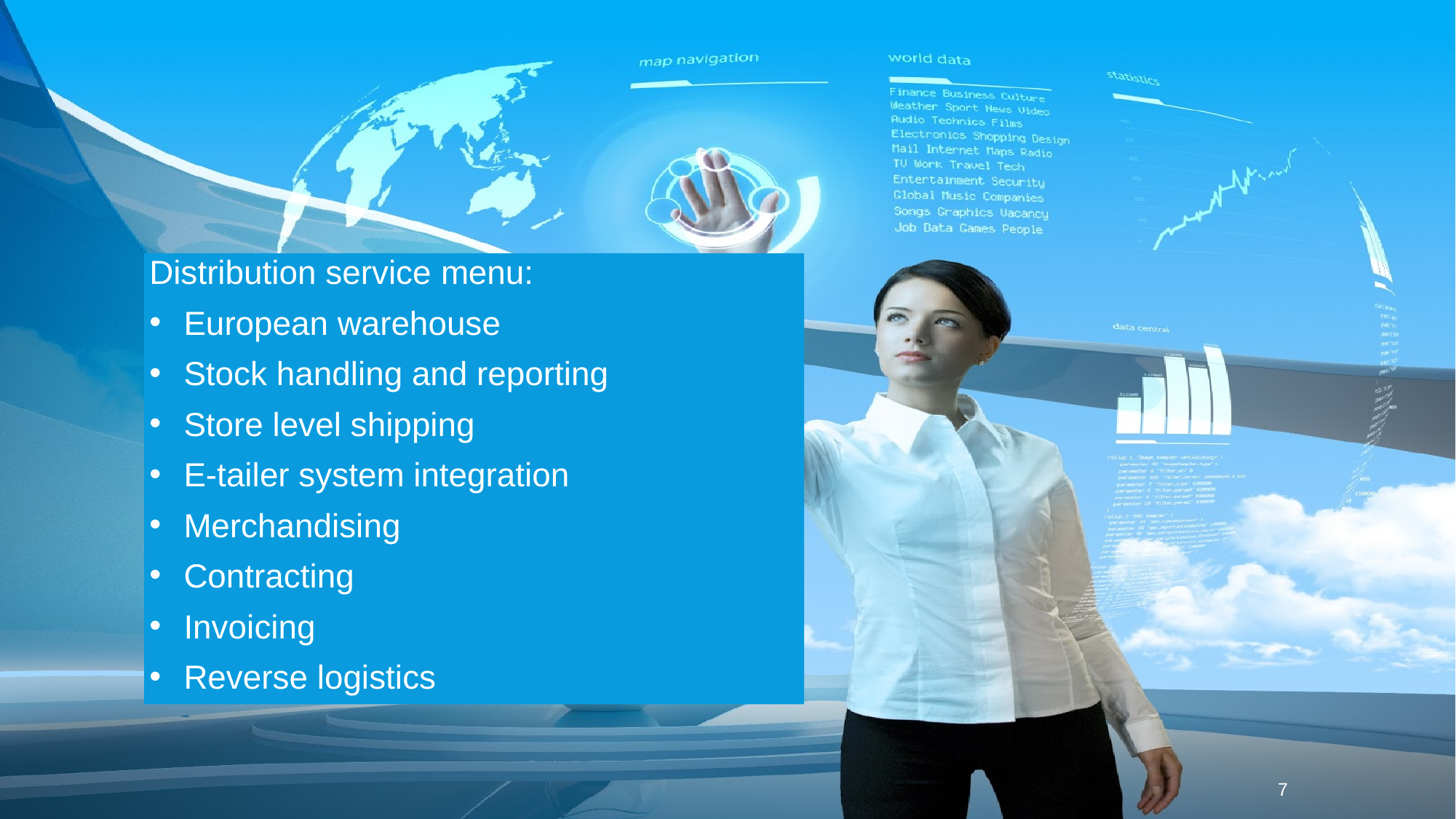

Distribution service menu:
European warehouse
Stock handling and reporting
Store level shipping
E-tailer system integration
Merchandising
Contracting
Invoicing
Reverse logistics
7